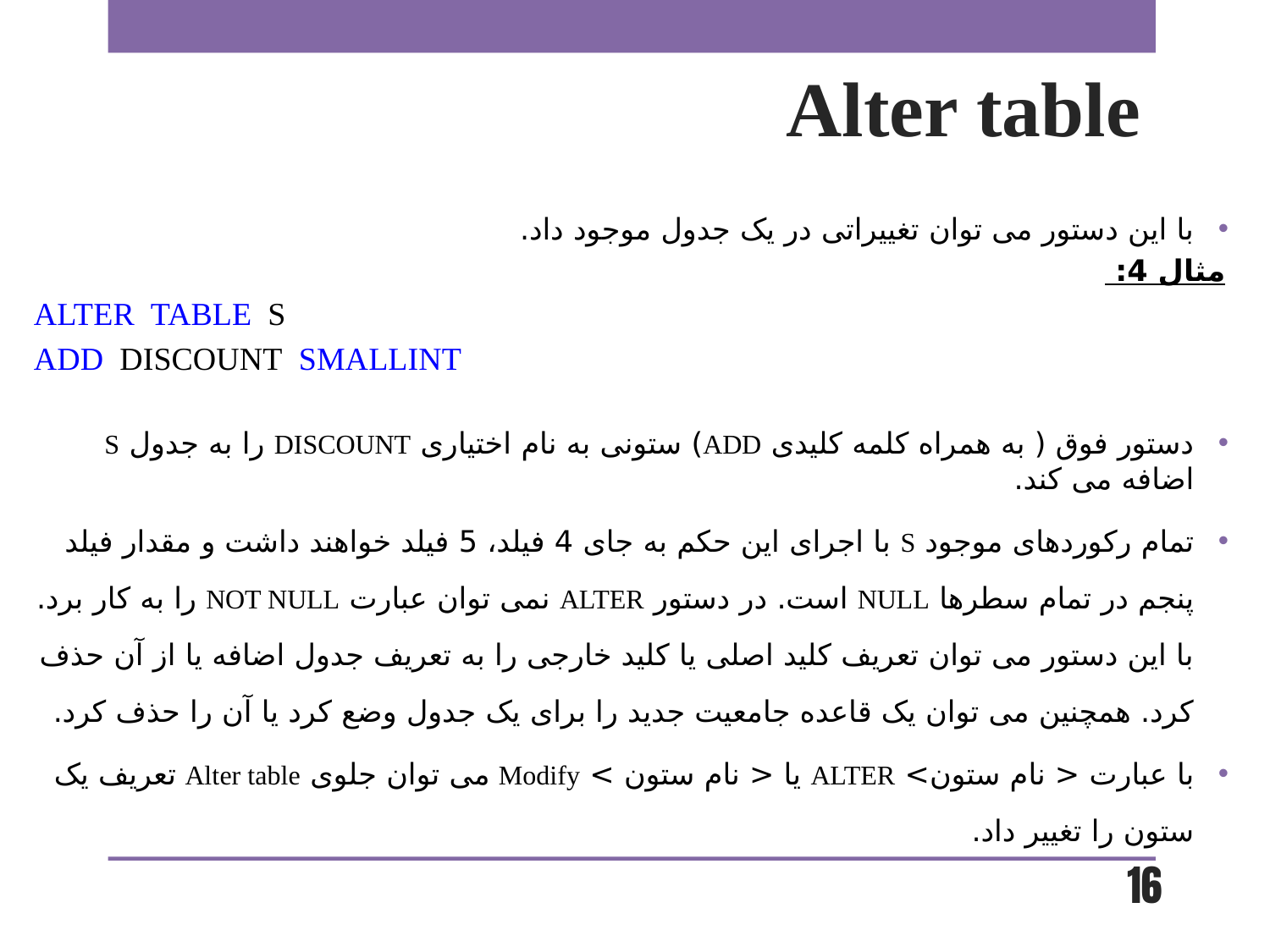

# Alter table
با این دستور می توان تغییراتی در یک جدول موجود داد.
مثال 4:
ALTER  TABLE  S
ADD  DISCOUNT  SMALLINT

دستور فوق ( به همراه کلمه کلیدی ADD) ستونی به نام اختیاری DISCOUNT را به جدول S اضافه می کند.
تمام رکوردهای موجود S با اجرای این حکم به جای 4 فیلد، 5 فیلد خواهند داشت و مقدار فیلد پنجم در تمام سطرها NULL است. در دستور ALTER نمی توان عبارت NOT NULL را به کار برد. با این دستور می توان تعریف کلید اصلی یا کلید خارجی را به تعریف جدول اضافه یا از آن حذف کرد. همچنین می توان یک قاعده جامعیت جدید را برای یک جدول وضع کرد یا آن را حذف کرد.
با عبارت < نام ستون> ALTER یا < نام ستون > Modify می توان جلوی Alter table تعریف یک ستون را تغییر داد.
16